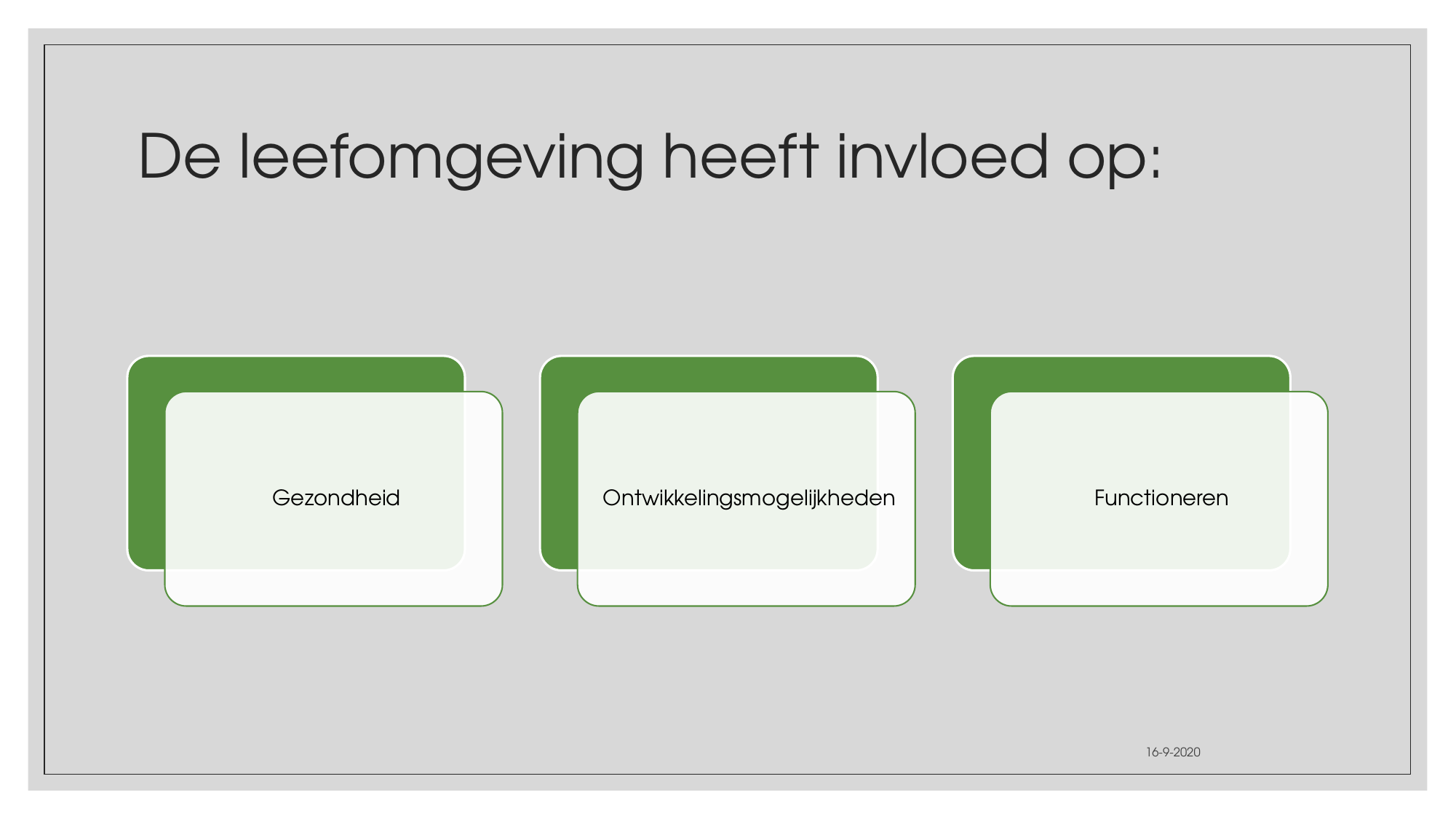

# De leefomgeving heeft invloed op:
Gezondheid
Ontwikkelingsmogelijkheden
Functioneren
16-9-2020